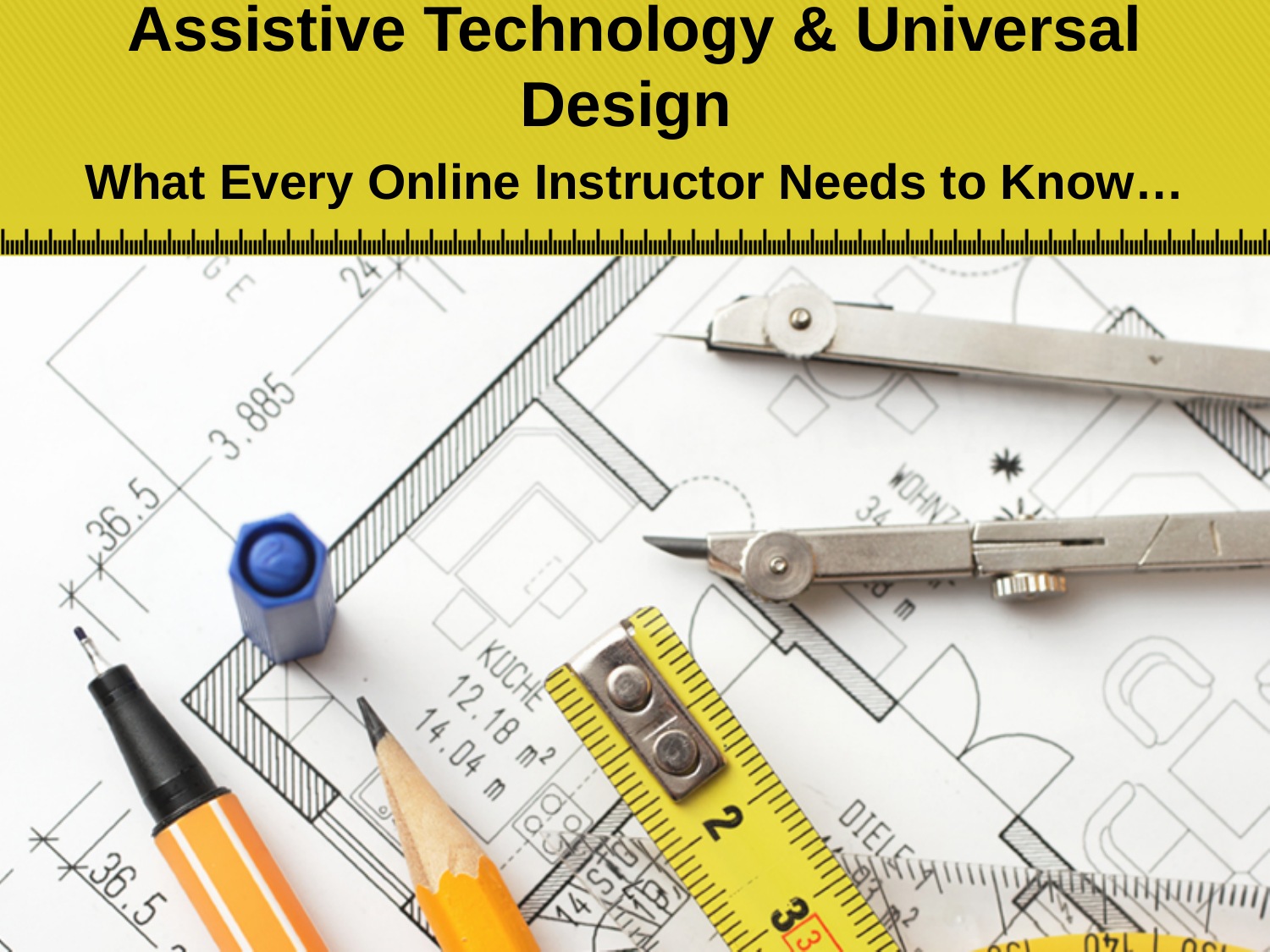

# Assistive Technology & Universal Design
What Every Online Instructor Needs to Know…